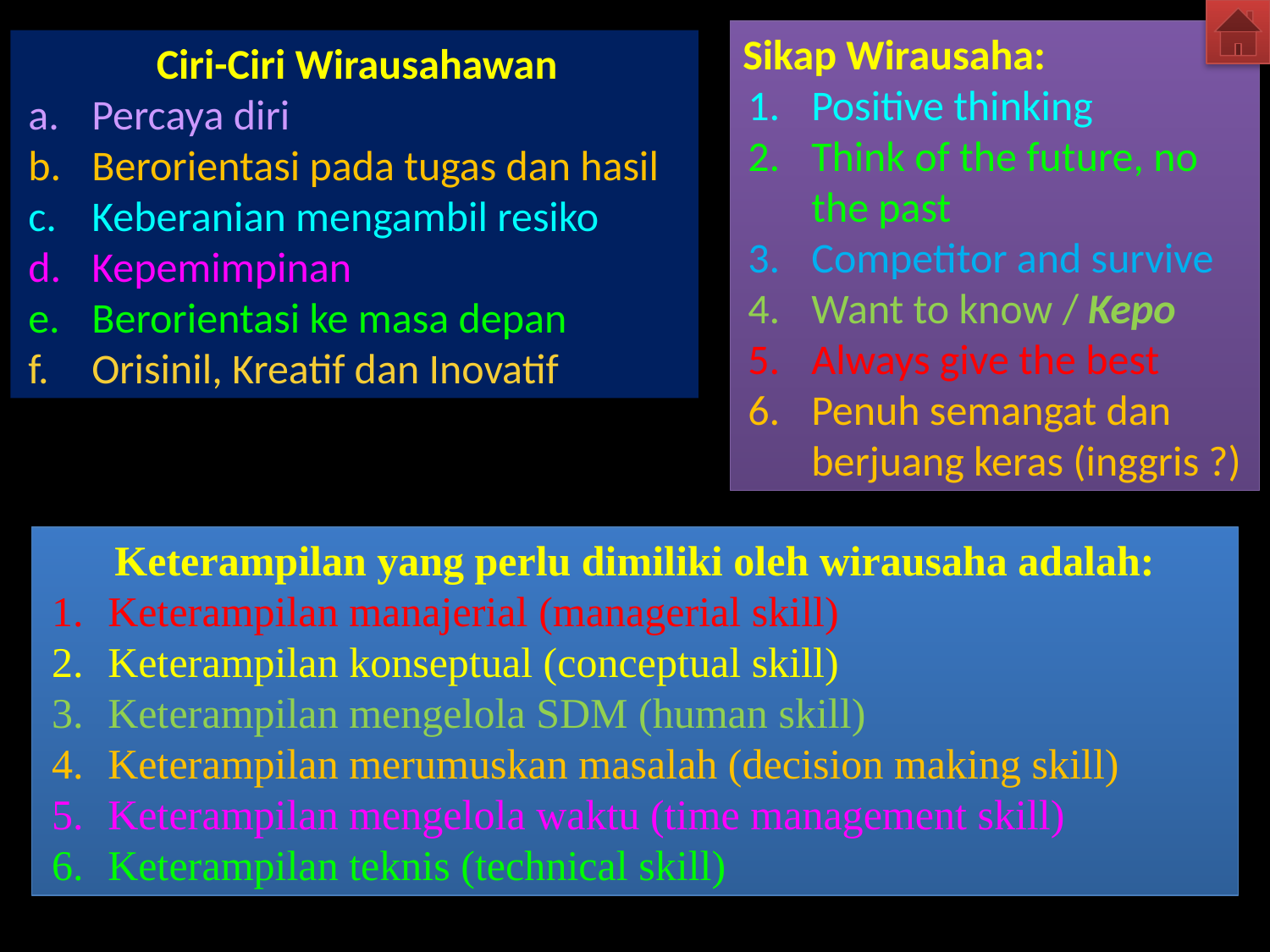

Sikap Wirausaha:
Positive thinking
Think of the future, no the past
Competitor and survive
Want to know / Kepo
Always give the best
Penuh semangat dan berjuang keras (inggris ?)
Ciri-Ciri Wirausahawan
Percaya diri
Berorientasi pada tugas dan hasil
Keberanian mengambil resiko
Kepemimpinan
Berorientasi ke masa depan
Orisinil, Kreatif dan Inovatif
Keterampilan yang perlu dimiliki oleh wirausaha adalah:
Keterampilan manajerial (managerial skill)
Keterampilan konseptual (conceptual skill)
Keterampilan mengelola SDM (human skill)
Keterampilan merumuskan masalah (decision making skill)
Keterampilan mengelola waktu (time management skill)
Keterampilan teknis (technical skill)